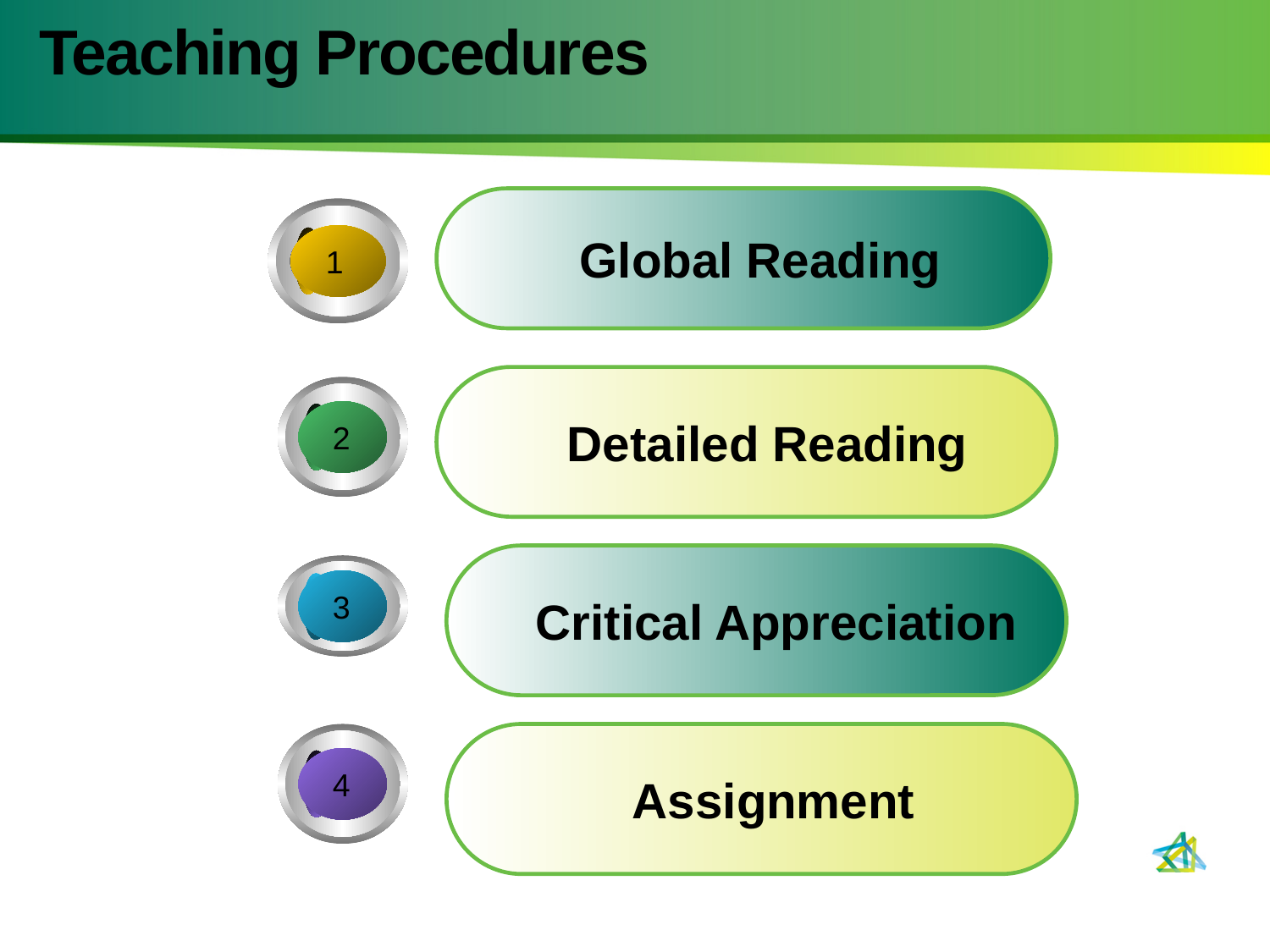

# Teaching Procedures

        Global Reading

 1

       Detailed Reading

 2

    Critical Appreciation

 3

 4

           Assignment